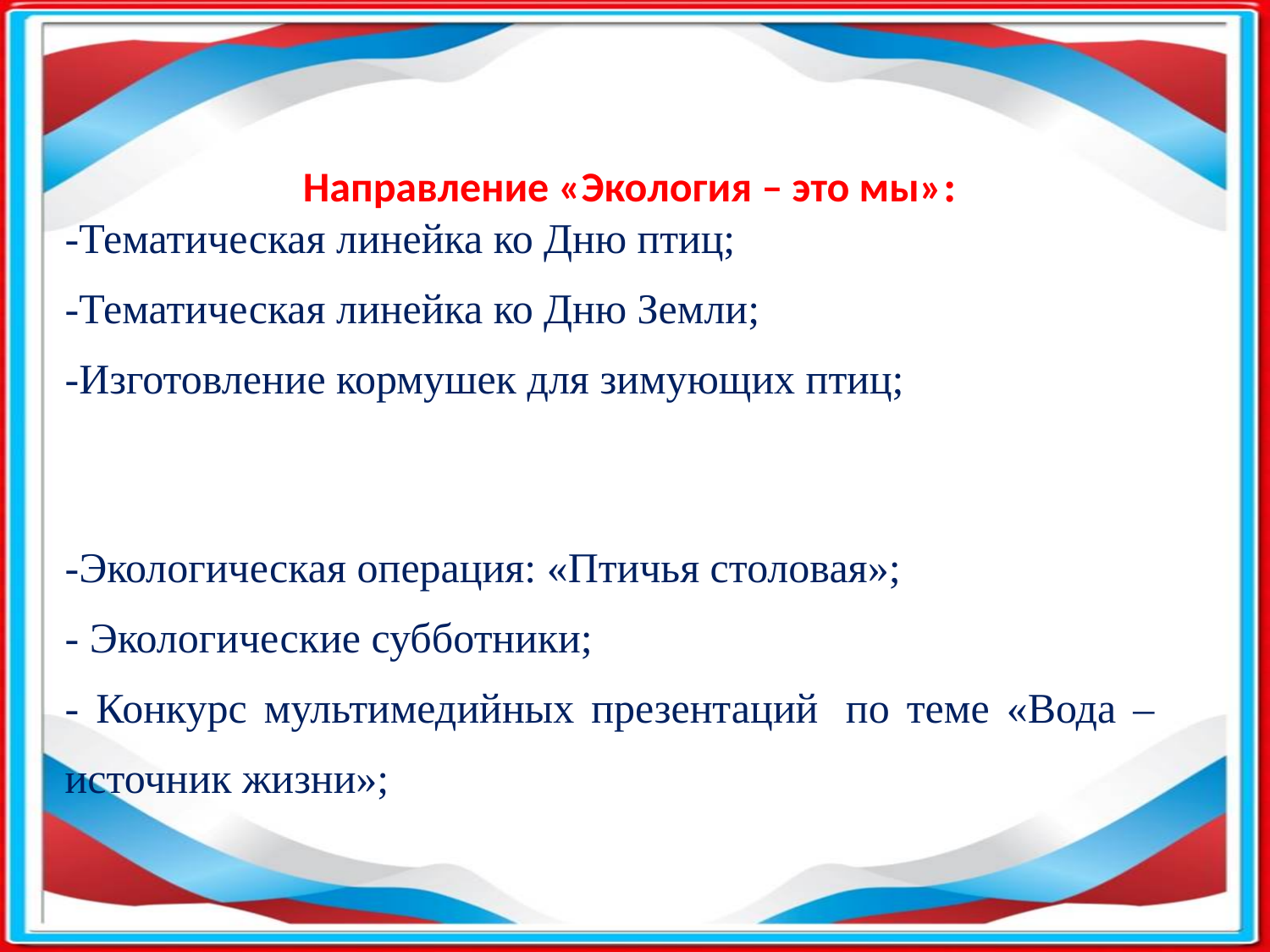

Направление «Экология – это мы»:

| -Тематическая линейка ко Дню птиц; -Тематическая линейка ко Дню Земли; -Изготовление кормушек для зимующих птиц; |
| --- |
| -Экологическая операция: «Птичья столовая»; - Экологические субботники; - Конкурс мультимедийных презентаций  по теме «Вода – источник жизни»; |